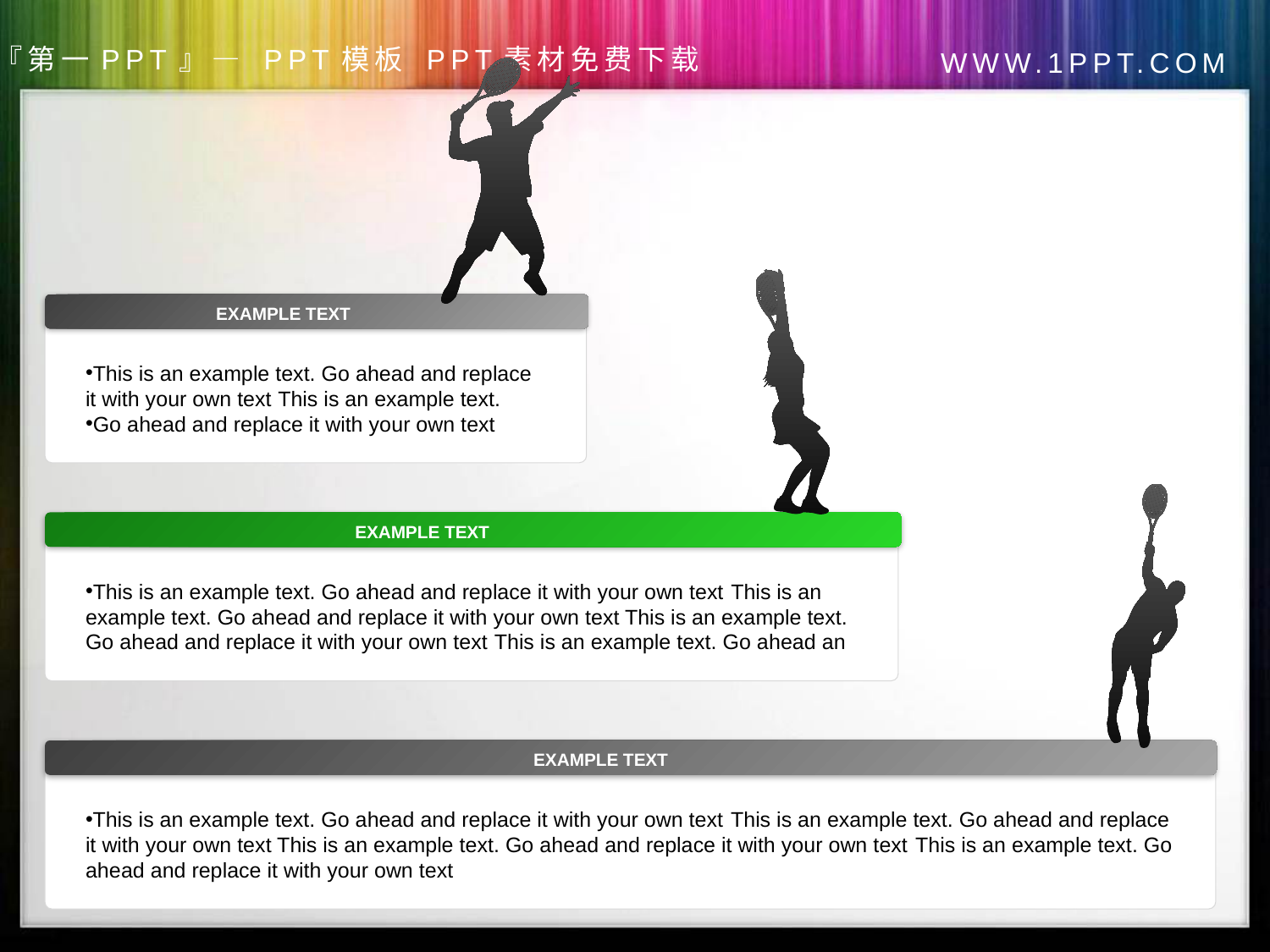

EXAMPLE TEXT
This is an example text. Go ahead and replace it with your own text This is an example text.
Go ahead and replace it with your own text

EXAMPLE TEXT
This is an example text. Go ahead and replace it with your own text This is an example text. Go ahead and replace it with your own text This is an example text. Go ahead and replace it with your own text This is an example text. Go ahead an

EXAMPLE TEXT
This is an example text. Go ahead and replace it with your own text This is an example text. Go ahead and replace it with your own text This is an example text. Go ahead and replace it with your own text This is an example text. Go ahead and replace it with your own text